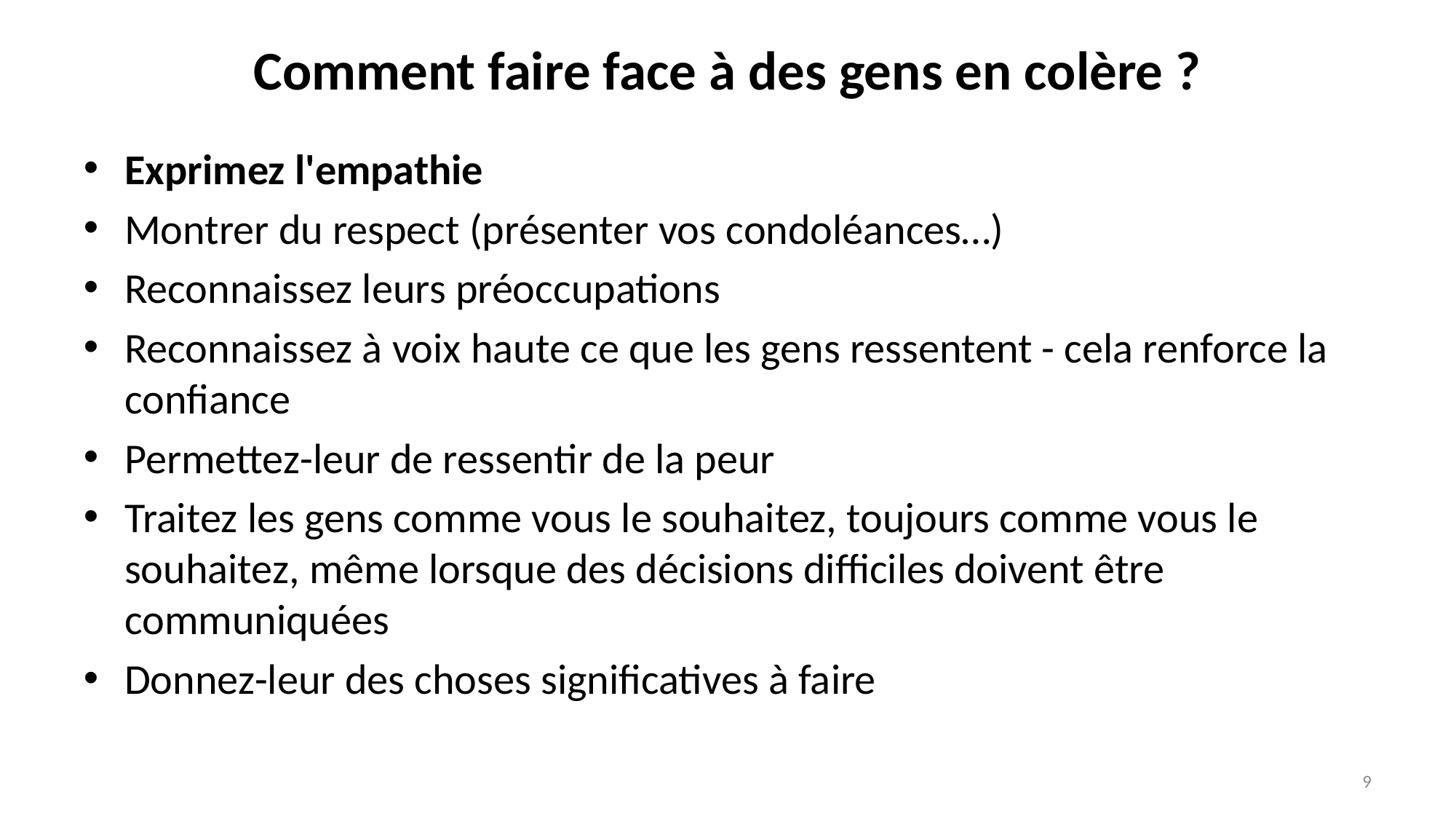

# Comment faire face à des gens en colère ?
Exprimez l'empathie
Montrer du respect (présenter vos condoléances…)
Reconnaissez leurs préoccupations
Reconnaissez à voix haute ce que les gens ressentent - cela renforce la confiance
Permettez-leur de ressentir de la peur
Traitez les gens comme vous le souhaitez, toujours comme vous le souhaitez, même lorsque des décisions difficiles doivent être communiquées
Donnez-leur des choses significatives à faire

9